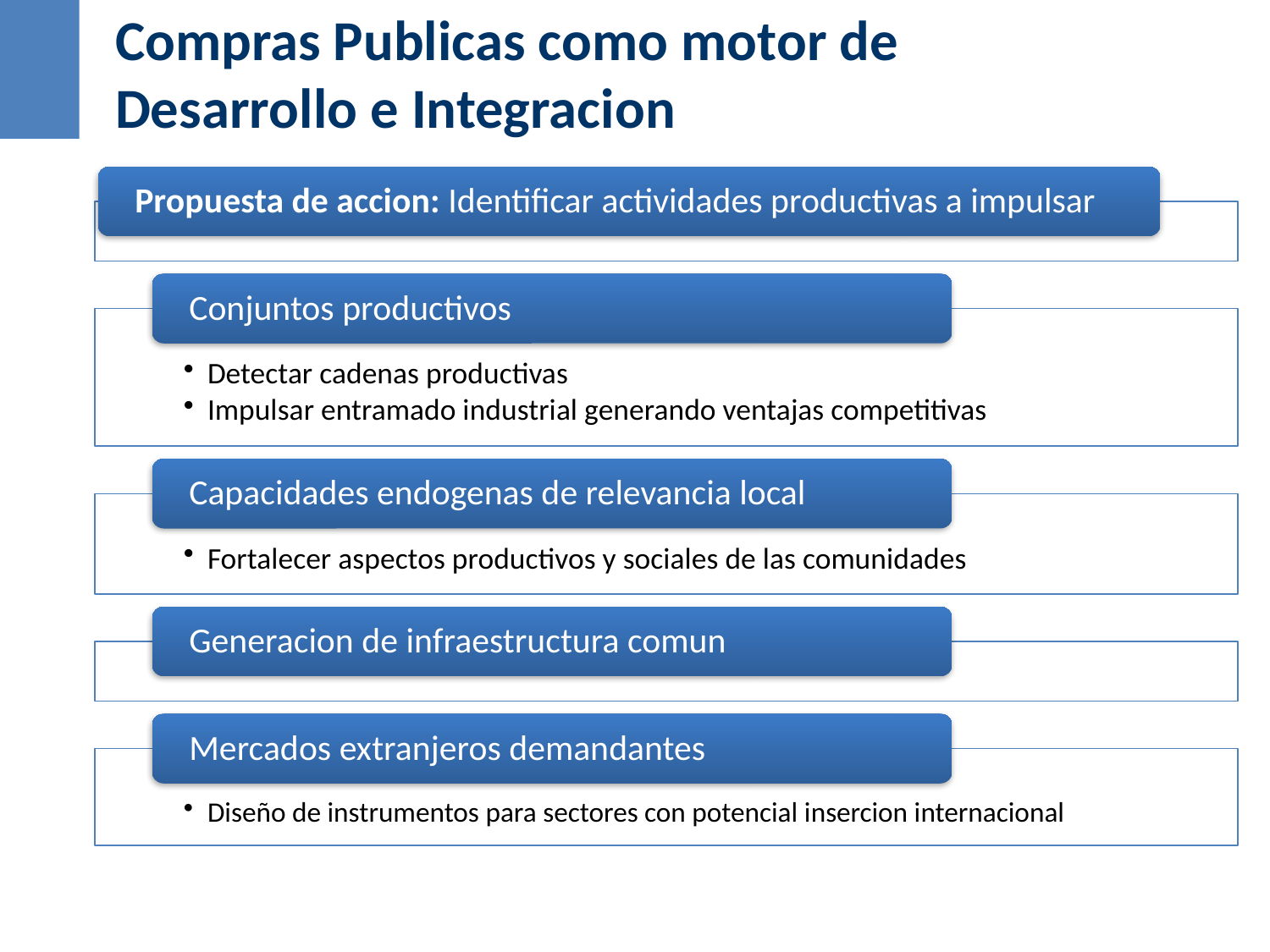

Compras Publicas como motor de Desarrollo e Integracion
Propuesta de accion: Identificar actividades productivas a impulsar
Detectar cadenas productivas
Impulsar entramado industrial generando ventajas competitivas
Conjuntos productivos
Fortalecer aspectos productivos y sociales de las comunidades
Capacidades endogenas de relevancia local
Generacion de infraestructura comun
Diseño de instrumentos para sectores con potencial insercion internacional
Mercados extranjeros demandantes